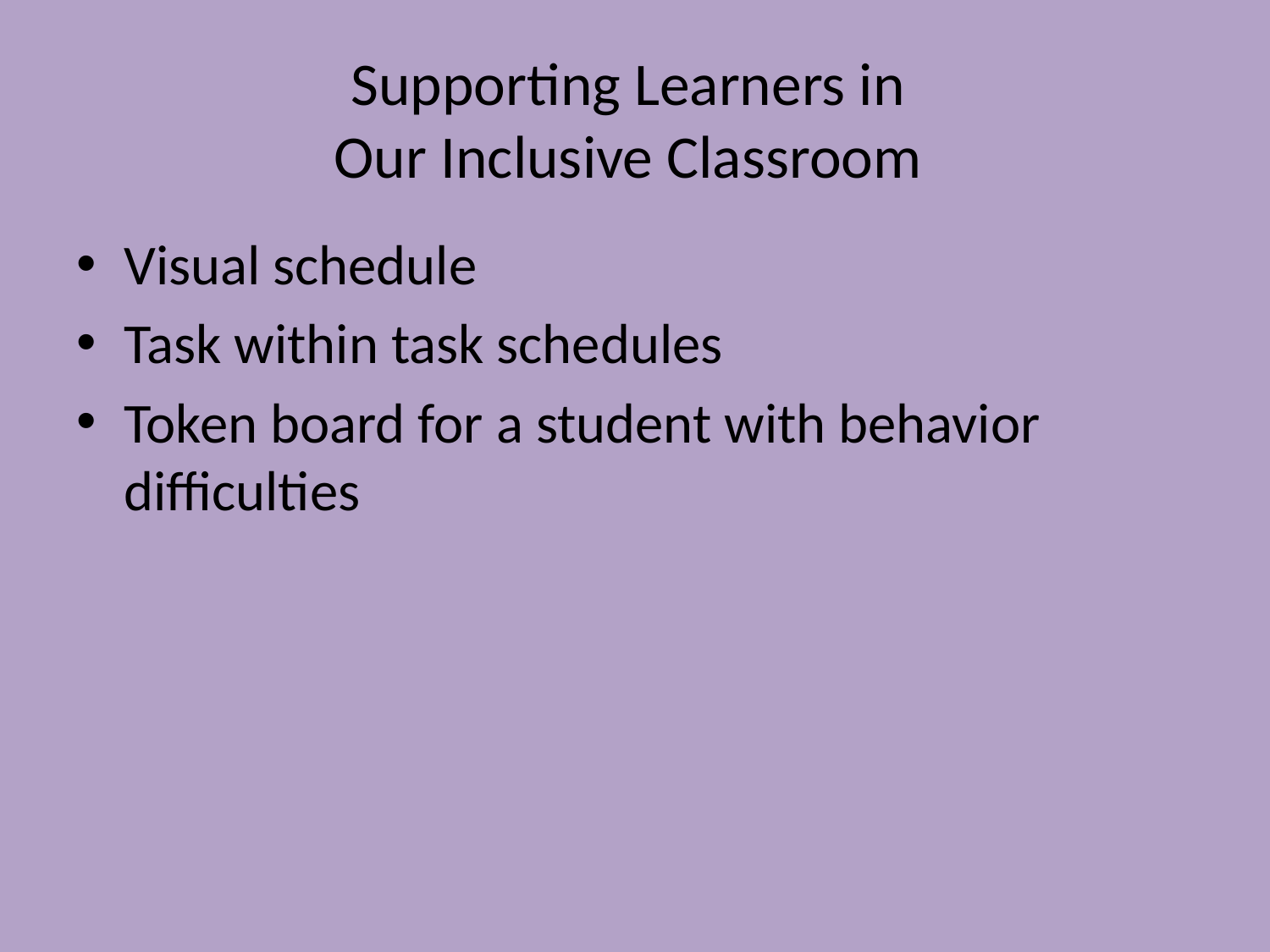

# Supporting Learners in Our Inclusive Classroom
Visual schedule
Task within task schedules
Token board for a student with behavior difficulties